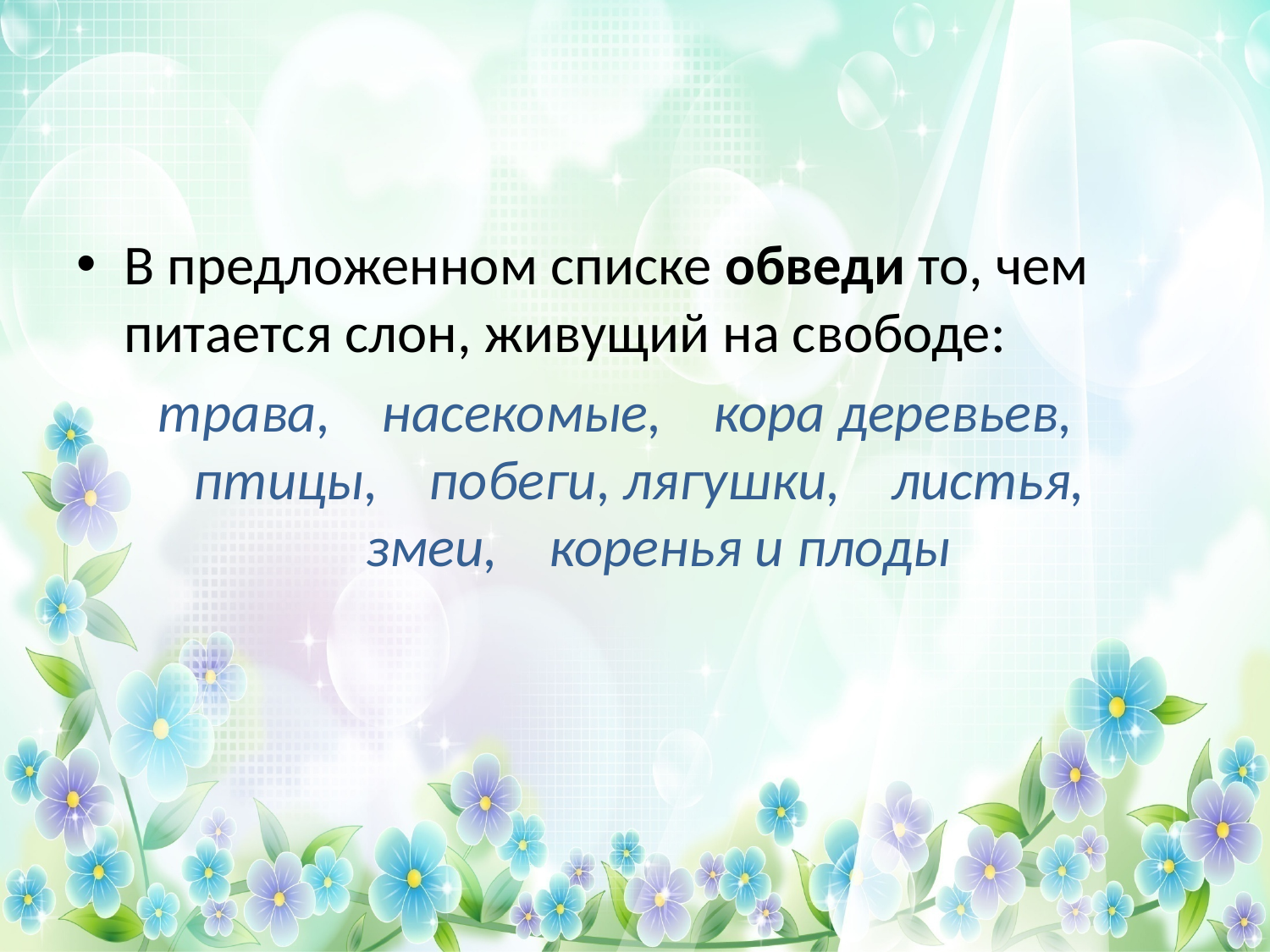

В предложенном списке обведи то, чем питается слон, живущий на свободе:
трава,    насекомые,    кора деревьев,    птицы,    побеги, лягушки,    листья,    змеи,    коренья и плоды